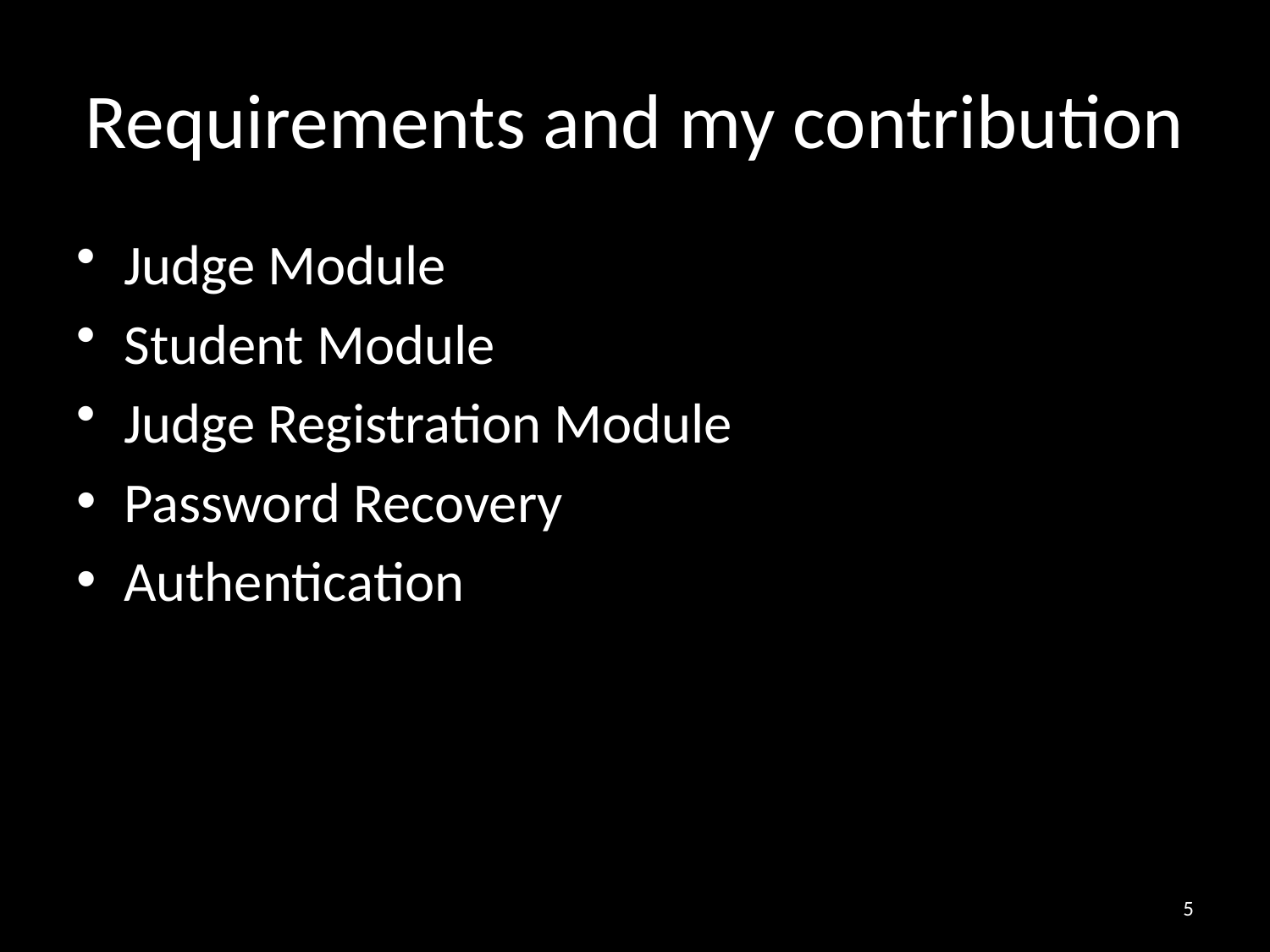

# Requirements and my contribution
Judge Module
Student Module
Judge Registration Module
Password Recovery
Authentication
5